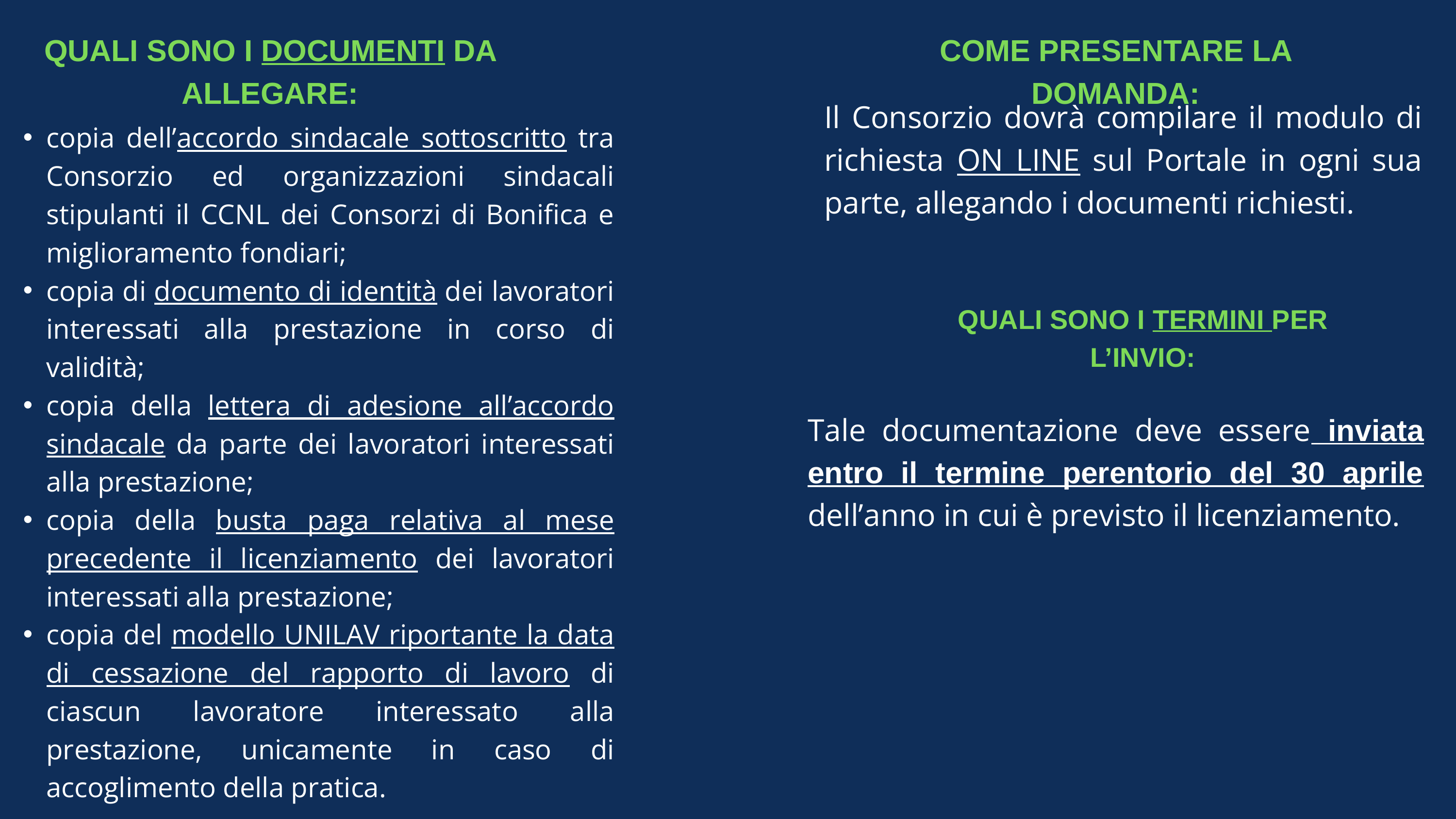

QUALI SONO I DOCUMENTI DA ALLEGARE:
COME PRESENTARE LA DOMANDA:
Il Consorzio dovrà compilare il modulo di richiesta ON LINE sul Portale in ogni sua parte, allegando i documenti richiesti.

copia dell’accordo sindacale sottoscritto tra Consorzio ed organizzazioni sindacali stipulanti il CCNL dei Consorzi di Bonifica e miglioramento fondiari;
copia di documento di identità dei lavoratori interessati alla prestazione in corso di validità;
copia della lettera di adesione all’accordo sindacale da parte dei lavoratori interessati alla prestazione;
copia della busta paga relativa al mese precedente il licenziamento dei lavoratori interessati alla prestazione;
copia del modello UNILAV riportante la data di cessazione del rapporto di lavoro di ciascun lavoratore interessato alla prestazione, unicamente in caso di accoglimento della pratica.
QUALI SONO I TERMINI PER L’INVIO:
Tale documentazione deve essere inviata entro il termine perentorio del 30 aprile dell’anno in cui è previsto il licenziamento.